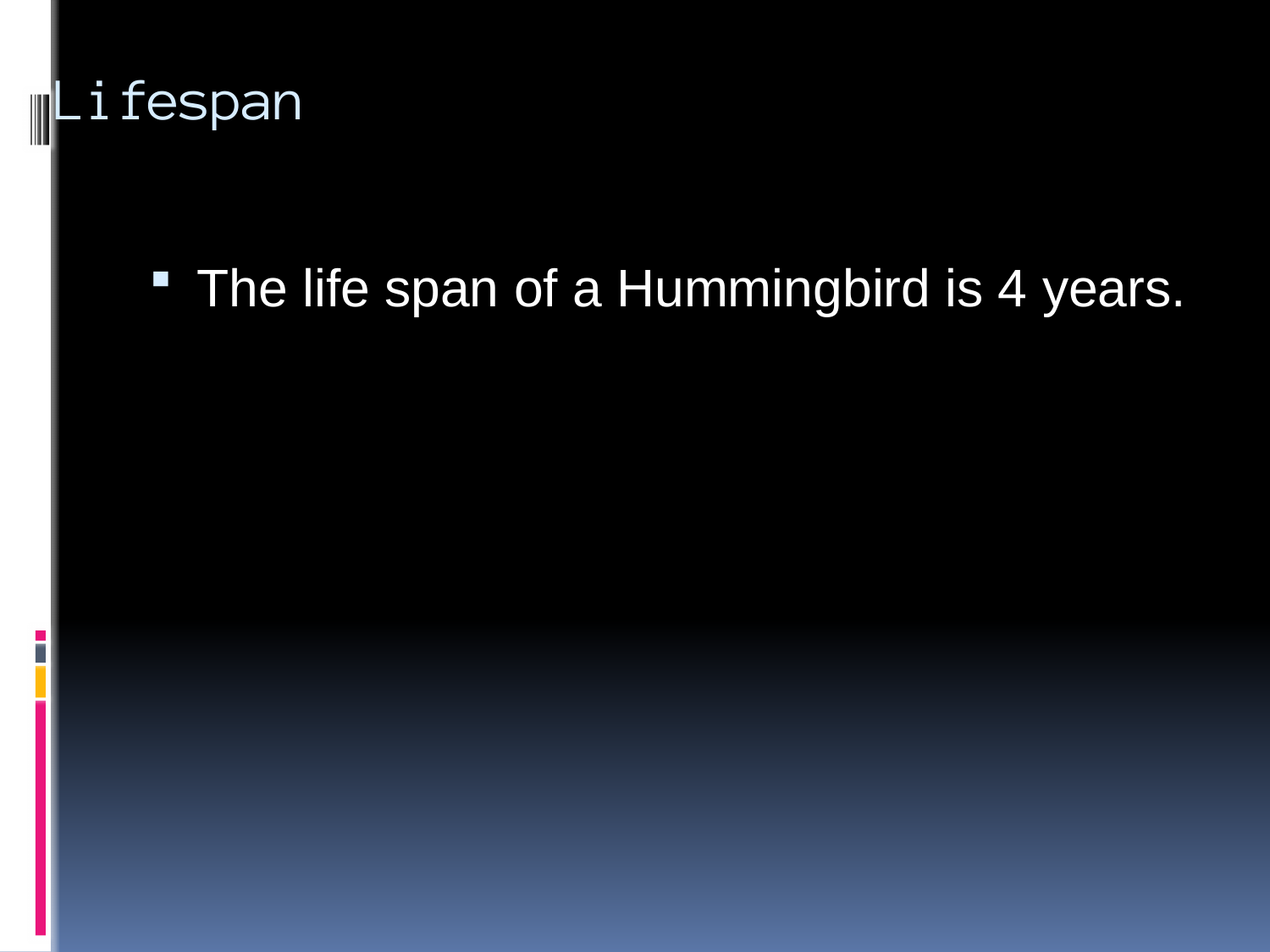

# Lifespan
The life span of a Hummingbird is 4 years.